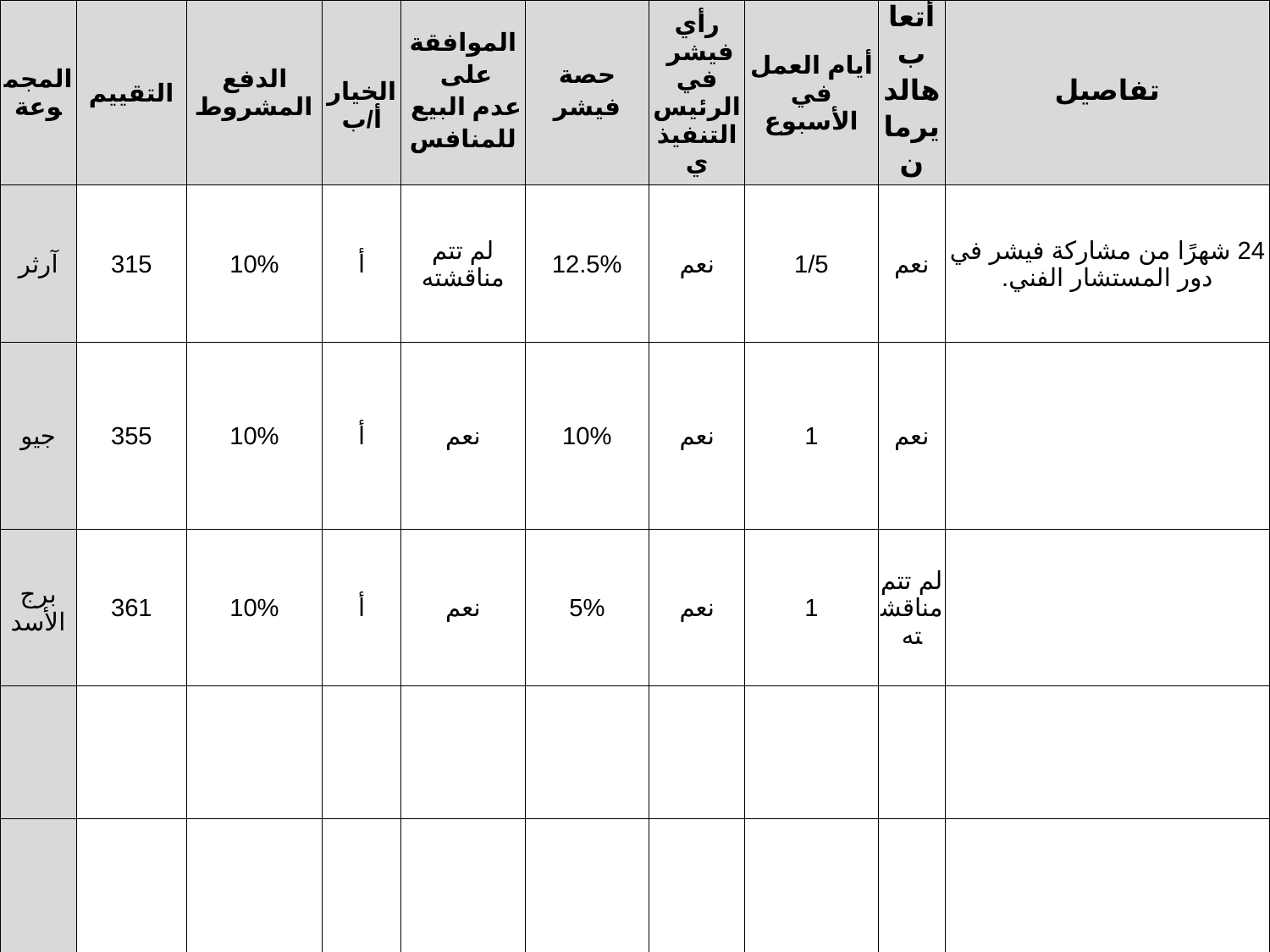

| المجموعة | التقييم | الدفع المشروط | الخيار أ/ب | الموافقة على عدم البيع للمنافس | حصة فيشر | رأي فيشر في الرئيس التنفيذي | أيام العمل في الأسبوع | أتعاب هالديرمان | تفاصيل |
| --- | --- | --- | --- | --- | --- | --- | --- | --- | --- |
| آرثر | 315 | 10% | أ | لم تتم مناقشته | 12.5% | نعم | 1/5 | نعم | 24 شهرًا من مشاركة فيشر في دور المستشار الفني. |
| جيو | 355 | 10% | أ | نعم | 10% | نعم | 1 | نعم |  |
| برج الأسد | 361 | 10% | أ | نعم | 5% | نعم | 1 | لم تتم مناقشته |  |
|  |  |  |  |  |  |  |  |  |  |
|  |  |  |  |  |  |  |  |  |  |